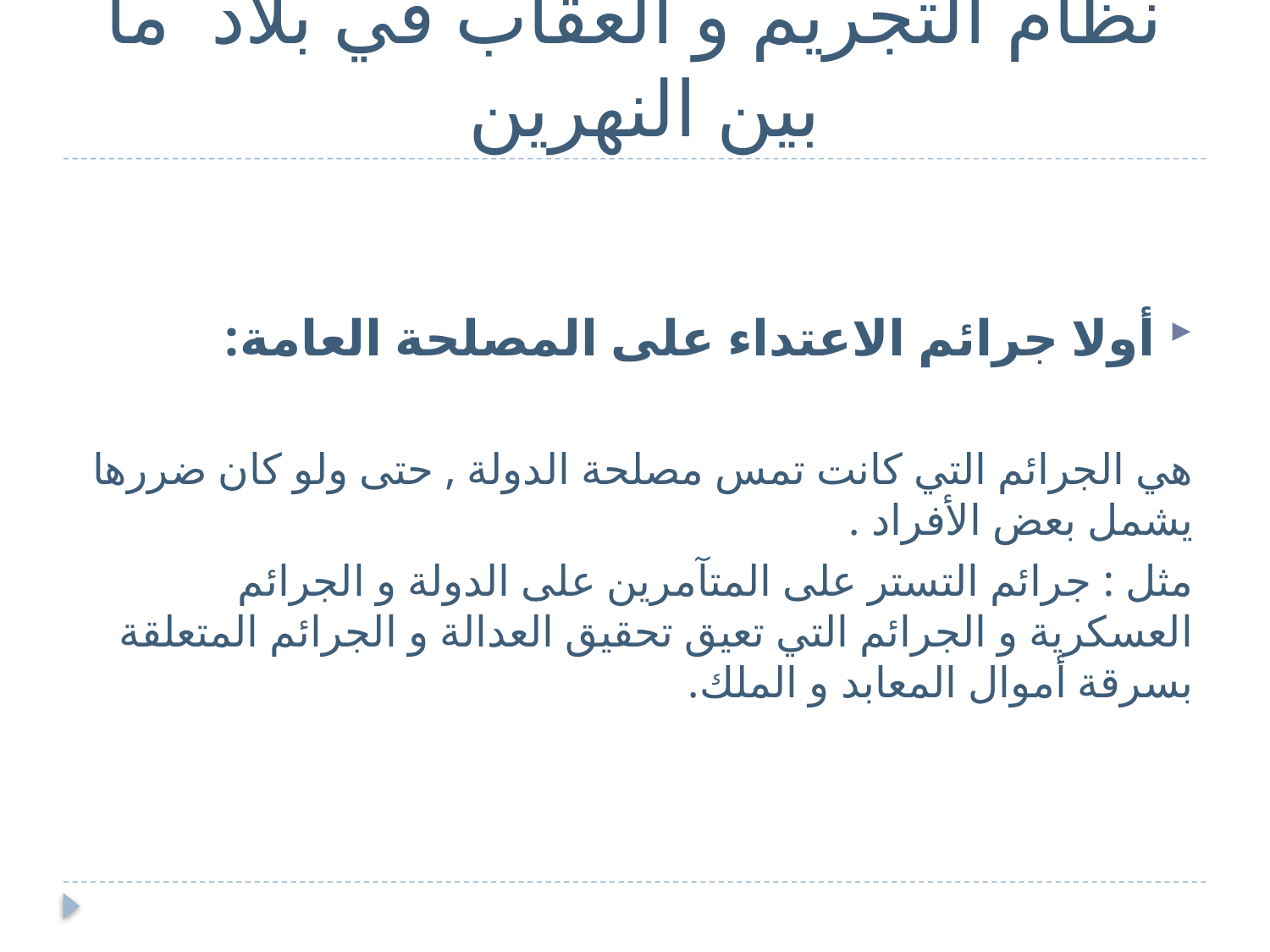

# نظام التجريم و العقاب في بلاد  ما بين النهرين

أولا جرائم الاعتداء على المصلحة العامة:

هي الجرائم التي كانت تمس مصلحة الدولة , حتى ولو كان ضررها يشمل بعض الأفراد .
مثل : جرائم التستر على المتآمرين على الدولة و الجرائم العسكرية و الجرائم التي تعيق تحقيق العدالة و الجرائم المتعلقة بسرقة أموال المعابد و الملك.